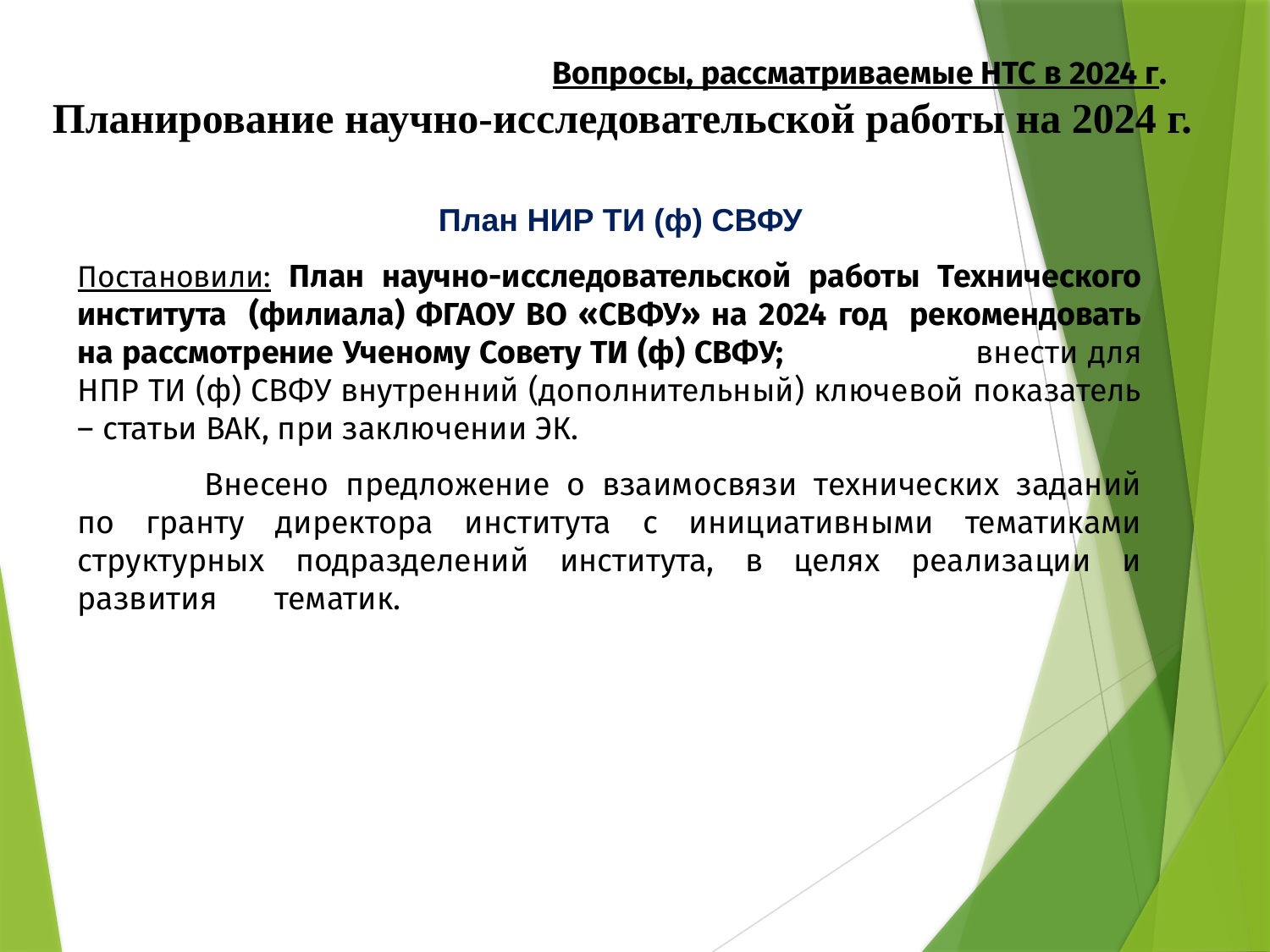

Вопросы, рассматриваемые НТС в 2024 г.
Планирование научно-исследовательской работы на 2024 г.
План НИР ТИ (ф) СВФУ
Постановили: План научно-исследовательской работы Технического института  (филиала) ФГАОУ ВО «СВФУ» на 2024 год  рекомендовать на рассмотрение Ученому Совету ТИ (ф) СВФУ;		внести для НПР ТИ (ф) СВФУ внутренний (дополнительный) ключевой показатель – статьи ВАК, при заключении ЭК.
	Внесено предложение о взаимосвязи технических заданий по гранту директора института с инициативными тематиками структурных подразделений института, в целях реализации и развития тематик.